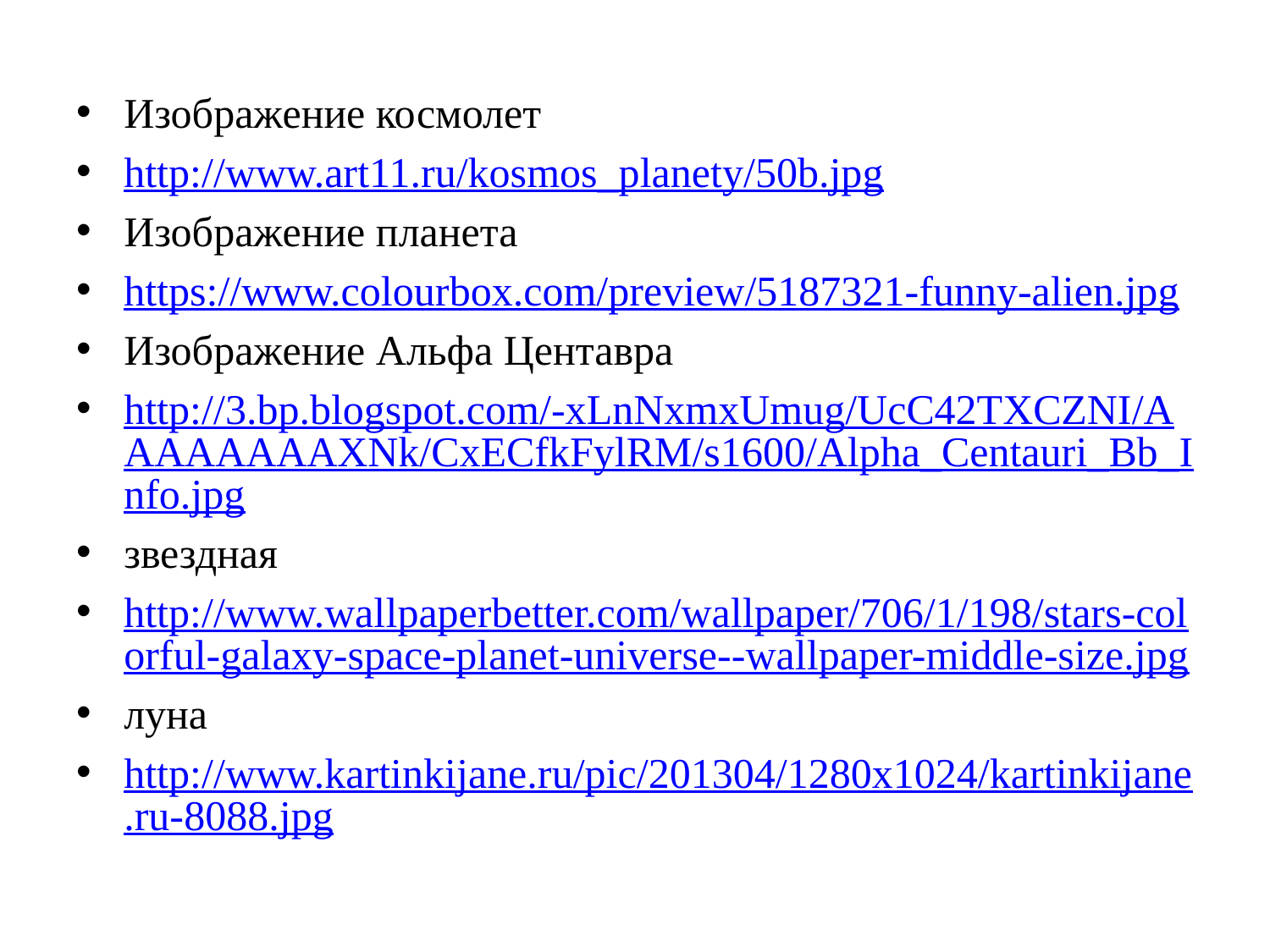

Изображение космолет
http://www.art11.ru/kosmos_planety/50b.jpg
Изображение планета
https://www.colourbox.com/preview/5187321-funny-alien.jpg
Изображение Альфа Центавра
http://3.bp.blogspot.com/-xLnNxmxUmug/UcC42TXCZNI/AAAAAAAAXNk/CxECfkFylRM/s1600/Alpha_Centauri_Bb_Info.jpg
звездная
http://www.wallpaperbetter.com/wallpaper/706/1/198/stars-colorful-galaxy-space-planet-universe--wallpaper-middle-size.jpg
луна
http://www.kartinkijane.ru/pic/201304/1280x1024/kartinkijane.ru-8088.jpg